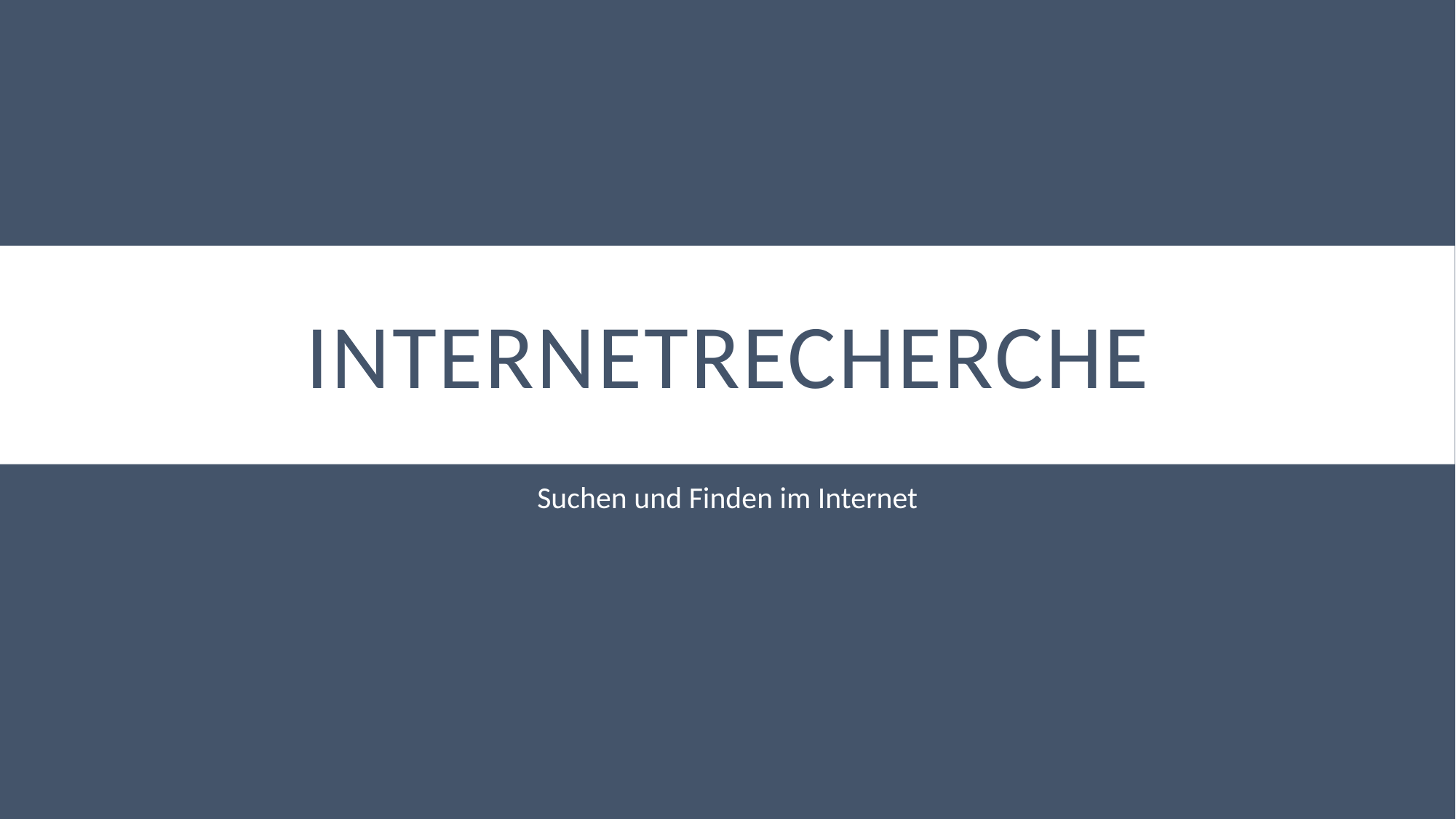

# Internetrecherche
Suchen und Finden im Internet